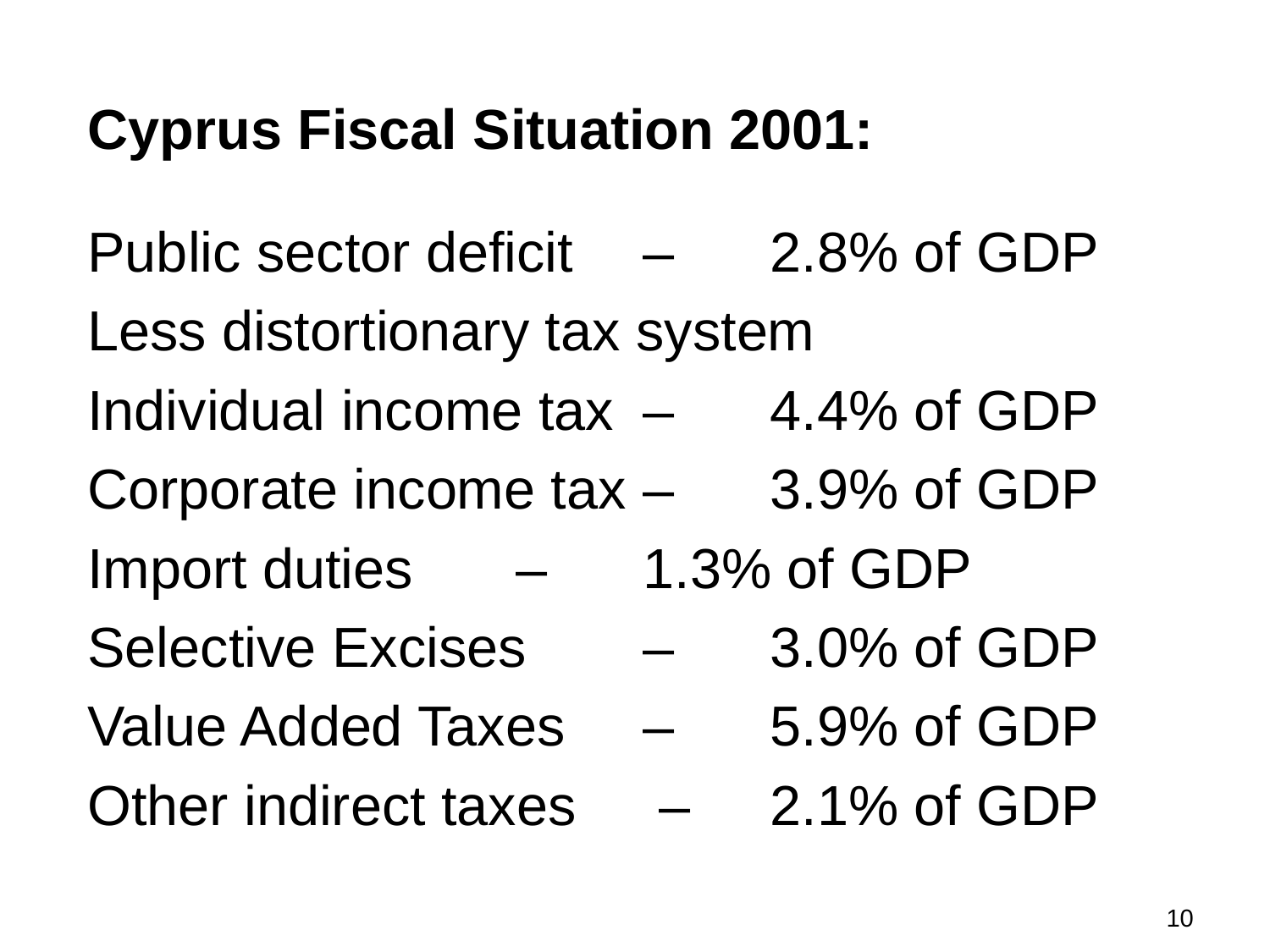

Cyprus Fiscal Situation 2001:

Public sector deficit 	– 	2.8% of GDP
Less distortionary tax system
Individual income tax 	–	4.4% of GDP
Corporate income tax 	– 	3.9% of GDP
Import duties	– 	1.3% of GDP
Selective Excises 	– 	3.0% of GDP
Value Added Taxes	– 	5.9% of GDP
Other indirect taxes	 – 	2.1% of GDP
10